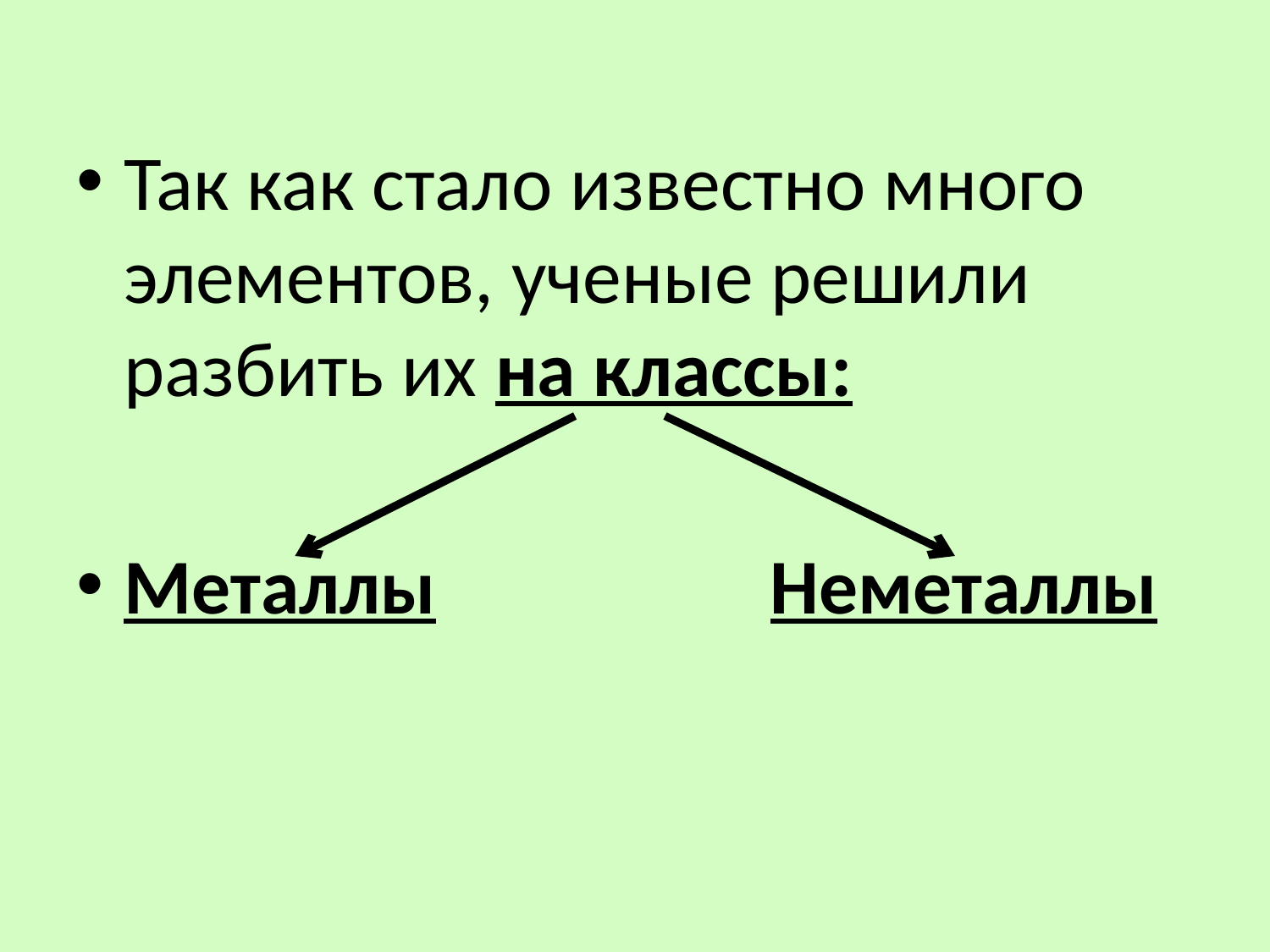

Так как стало известно много элементов, ученые решили разбить их на классы:

Металлы                   Неметаллы